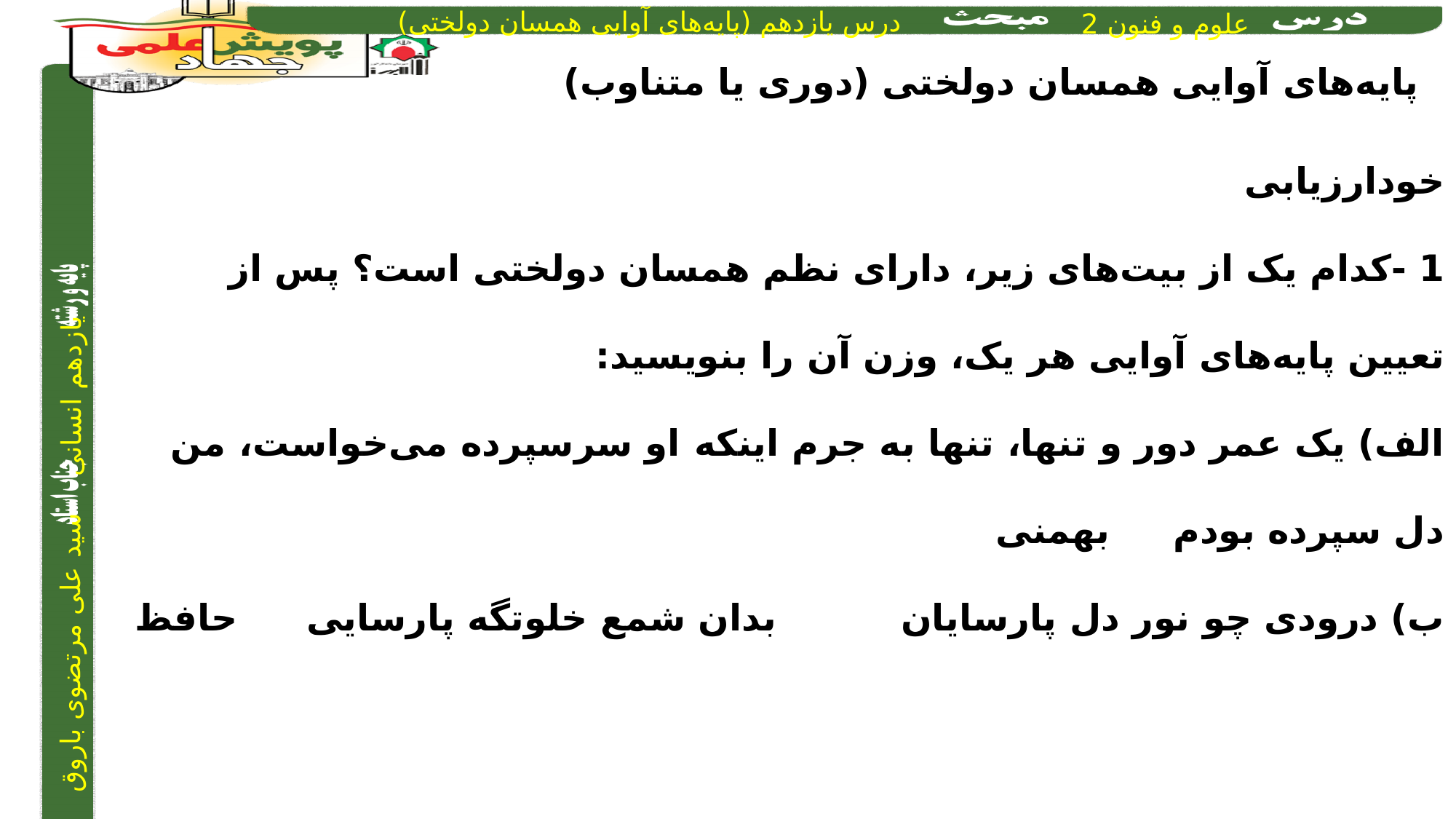

پایه‌های آوایی همسان دولختی (دوری یا متناوب)
خودارزیابی
1 -کدام یک از بیت‌های زیر، دارای نظم همسان دولختی است؟ پس از تعیین پایه‌های آوایی هر یک، وزن آن را بنویسید:
الف) یک عمر دور و تنها، تنها به جرم اینکه		او سرسپرده می‌خواست، من دل سپرده بودم     بهمنی
ب) درودی چو نور دل پارسایان			 بدان شمع خلوتگه پارسایی		حافظ